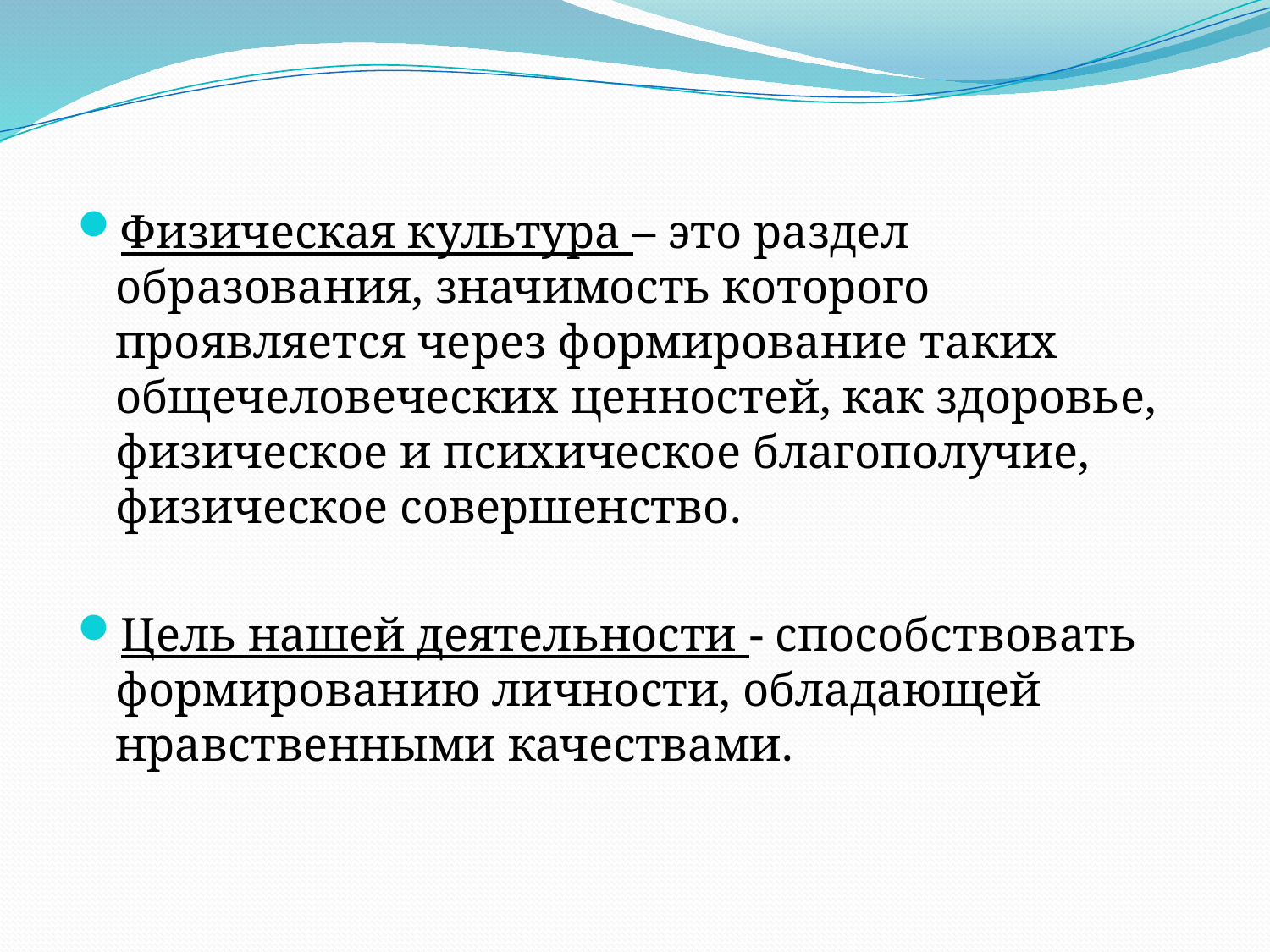

Физическая культура – это раздел образования, значимость которого проявляется через формирование таких общечеловеческих ценностей, как здоровье, физическое и психическое благополучие, физическое совершенство.

Цель нашей деятельности - способствовать формированию личности, обладающей нравственными качествами.